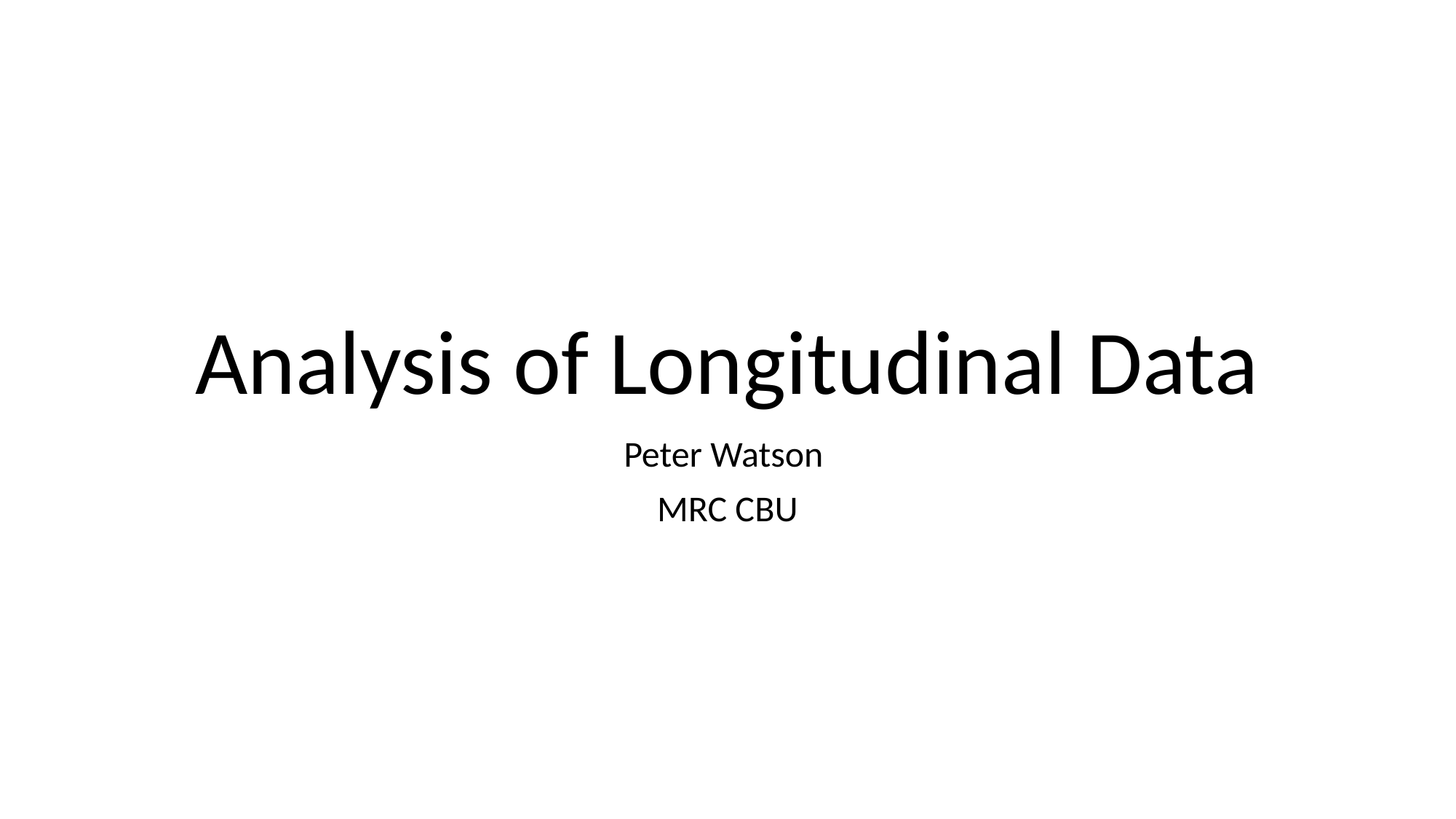

# Analysis of Longitudinal Data
Peter Watson
MRC CBU